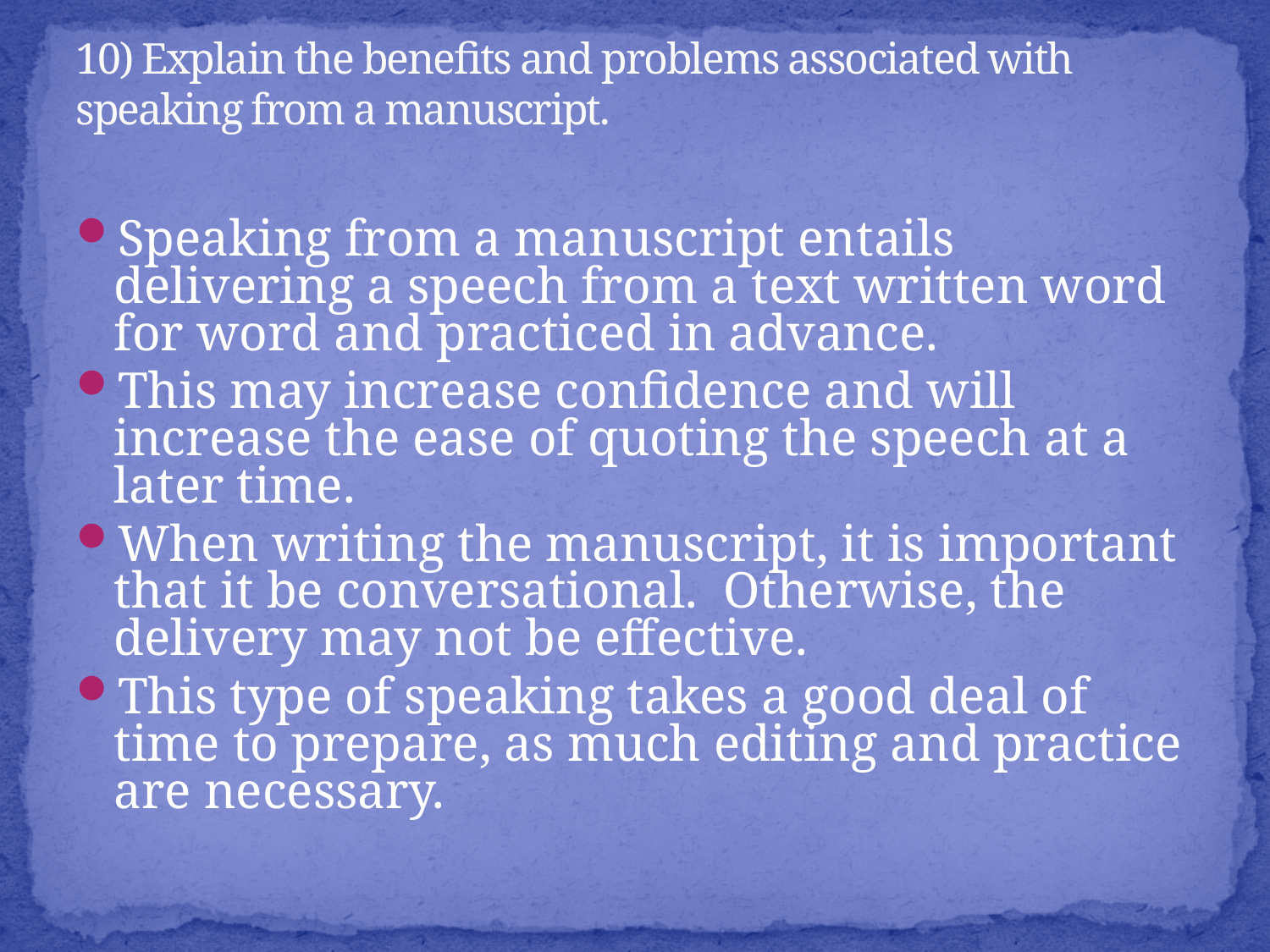

# 10) Explain the benefits and problems associated with speaking from a manuscript.
Speaking from a manuscript entails delivering a speech from a text written word for word and practiced in advance.
This may increase confidence and will increase the ease of quoting the speech at a later time.
When writing the manuscript, it is important that it be conversational.  Otherwise, the delivery may not be effective.
This type of speaking takes a good deal of time to prepare, as much editing and practice are necessary.